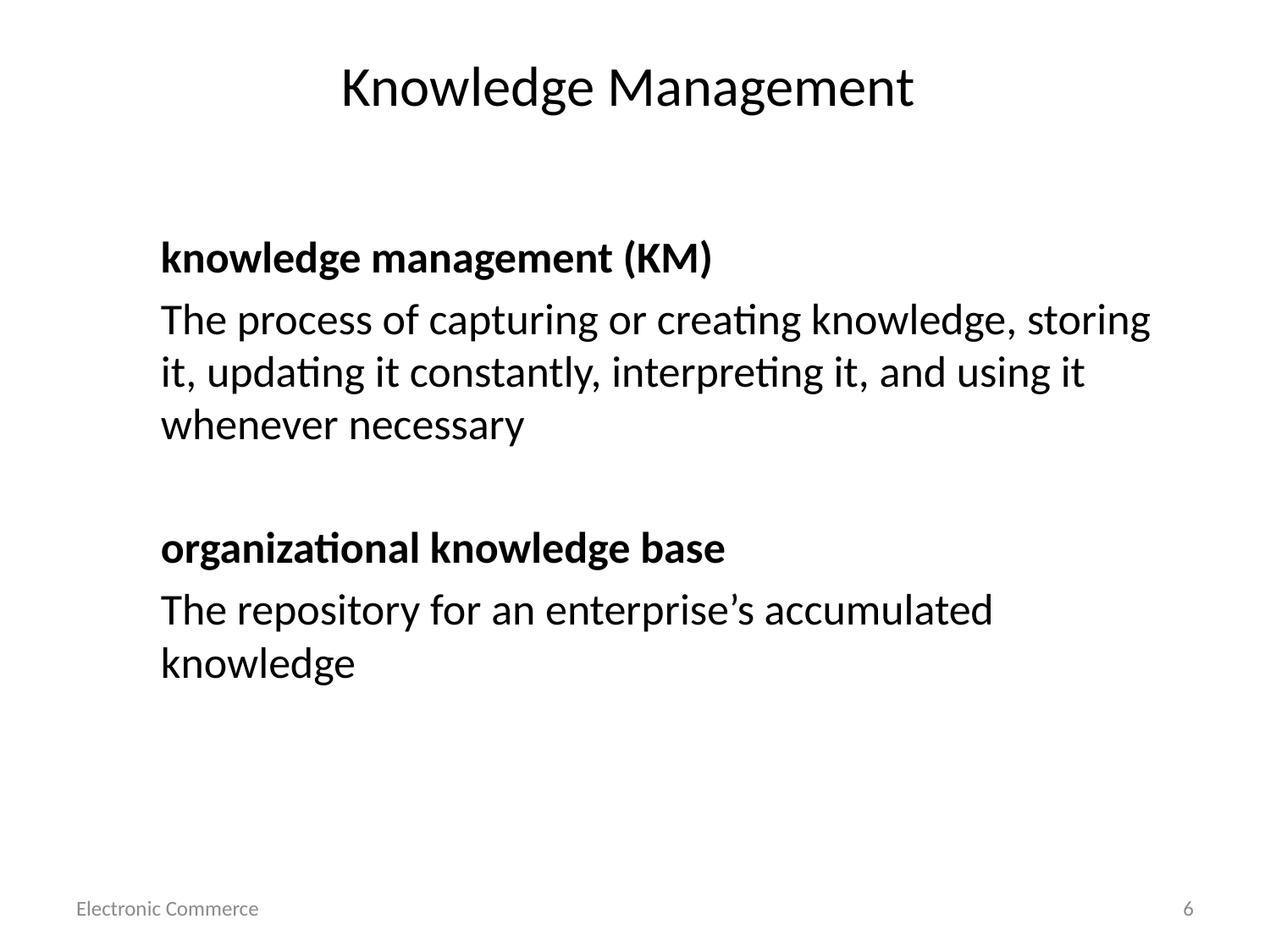

# Knowledge Management
	knowledge management (KM)
	The process of capturing or creating knowledge, storing it, updating it constantly, interpreting it, and using it whenever necessary

	organizational knowledge base
	The repository for an enterprise’s accumulated knowledge
Electronic Commerce
6